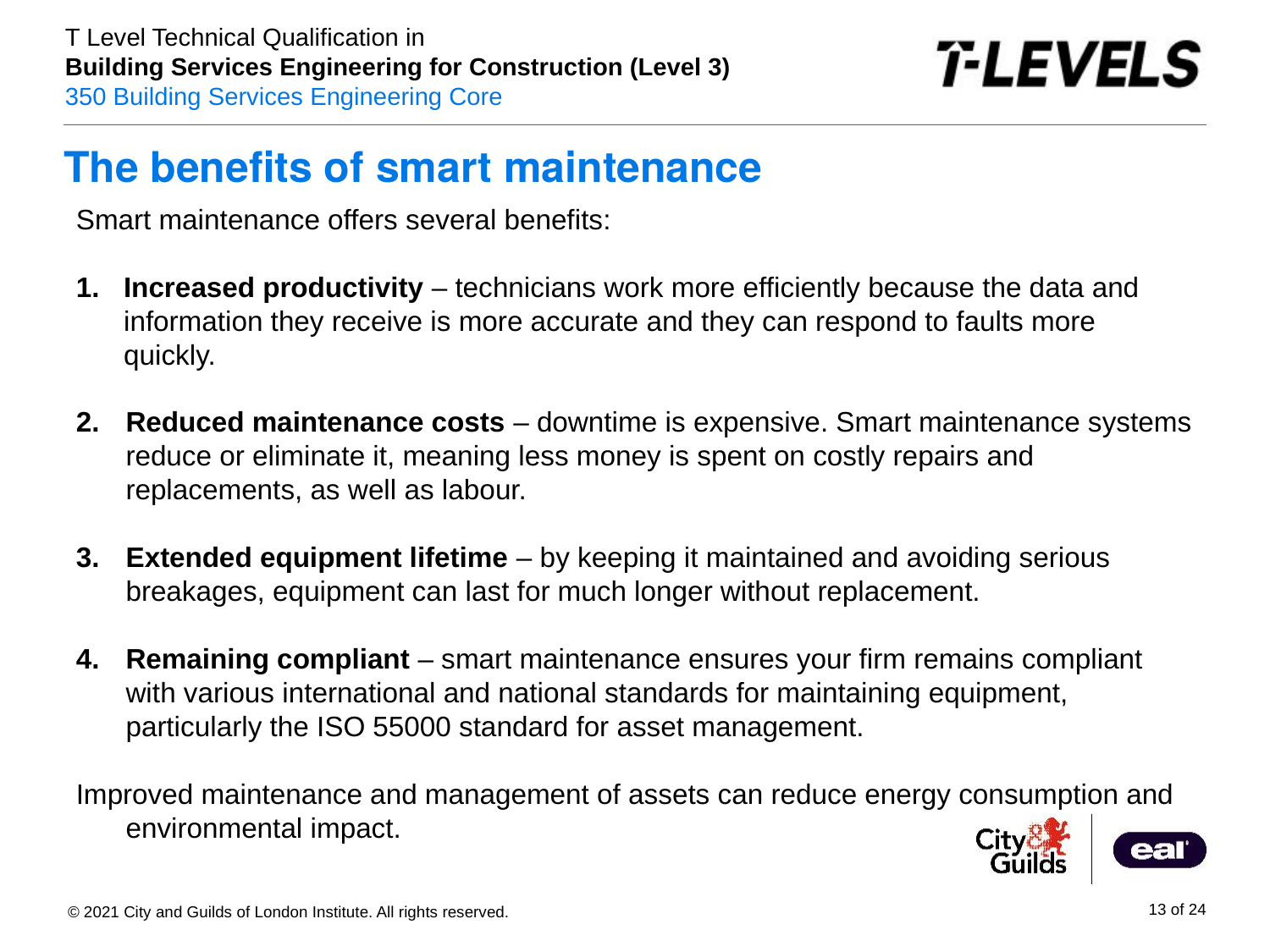

# The benefits of smart maintenance
Smart maintenance offers several benefits:

Increased productivity – technicians work more efficiently because the data and information they receive is more accurate and they can respond to faults more quickly.

Reduced maintenance costs – downtime is expensive. Smart maintenance systems reduce or eliminate it, meaning less money is spent on costly repairs and replacements, as well as labour.

Extended equipment lifetime – by keeping it maintained and avoiding serious breakages, equipment can last for much longer without replacement.

4. 	Remaining compliant – smart maintenance ensures your firm remains compliant with various international and national standards for maintaining equipment, particularly the ISO 55000 standard for asset management.

Improved maintenance and management of assets can reduce energy consumption and environmental impact.